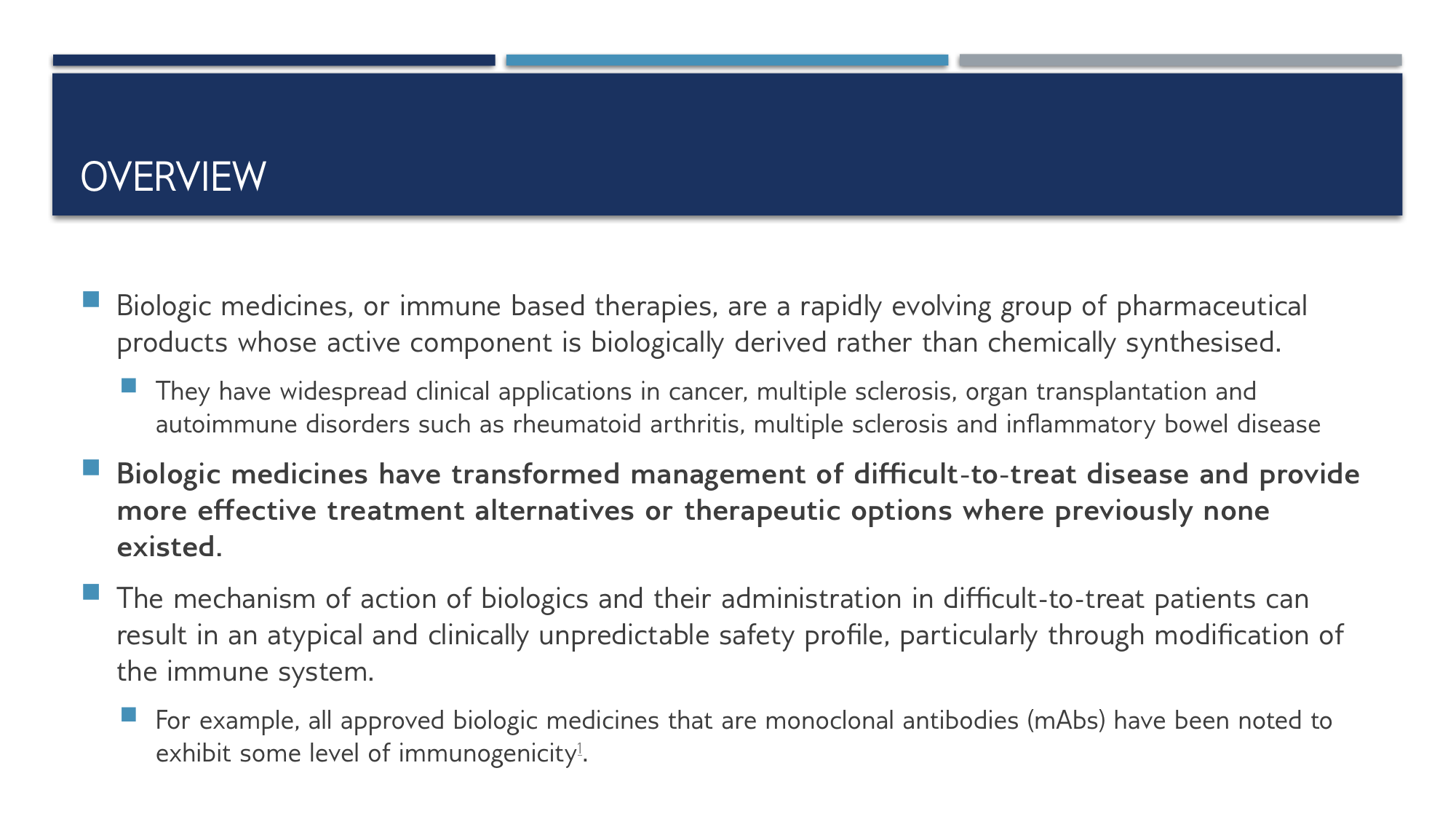

# overview
Biologic medicines, or immune based therapies, are a rapidly evolving group of pharmaceutical products whose active component is biologically derived rather than chemically synthesised.
They have widespread clinical applications in cancer, multiple sclerosis, organ transplantation and autoimmune disorders such as rheumatoid arthritis, multiple sclerosis and inflammatory bowel disease
Biologic medicines have transformed management of difficult-to-treat disease and provide more effective treatment alternatives or therapeutic options where previously none existed.
The mechanism of action of biologics and their administration in difficult-to-treat patients can result in an atypical and clinically unpredictable safety profile, particularly through modification of the immune system.
For example, all approved biologic medicines that are monoclonal antibodies (mAbs) have been noted to exhibit some level of immunogenicity1.